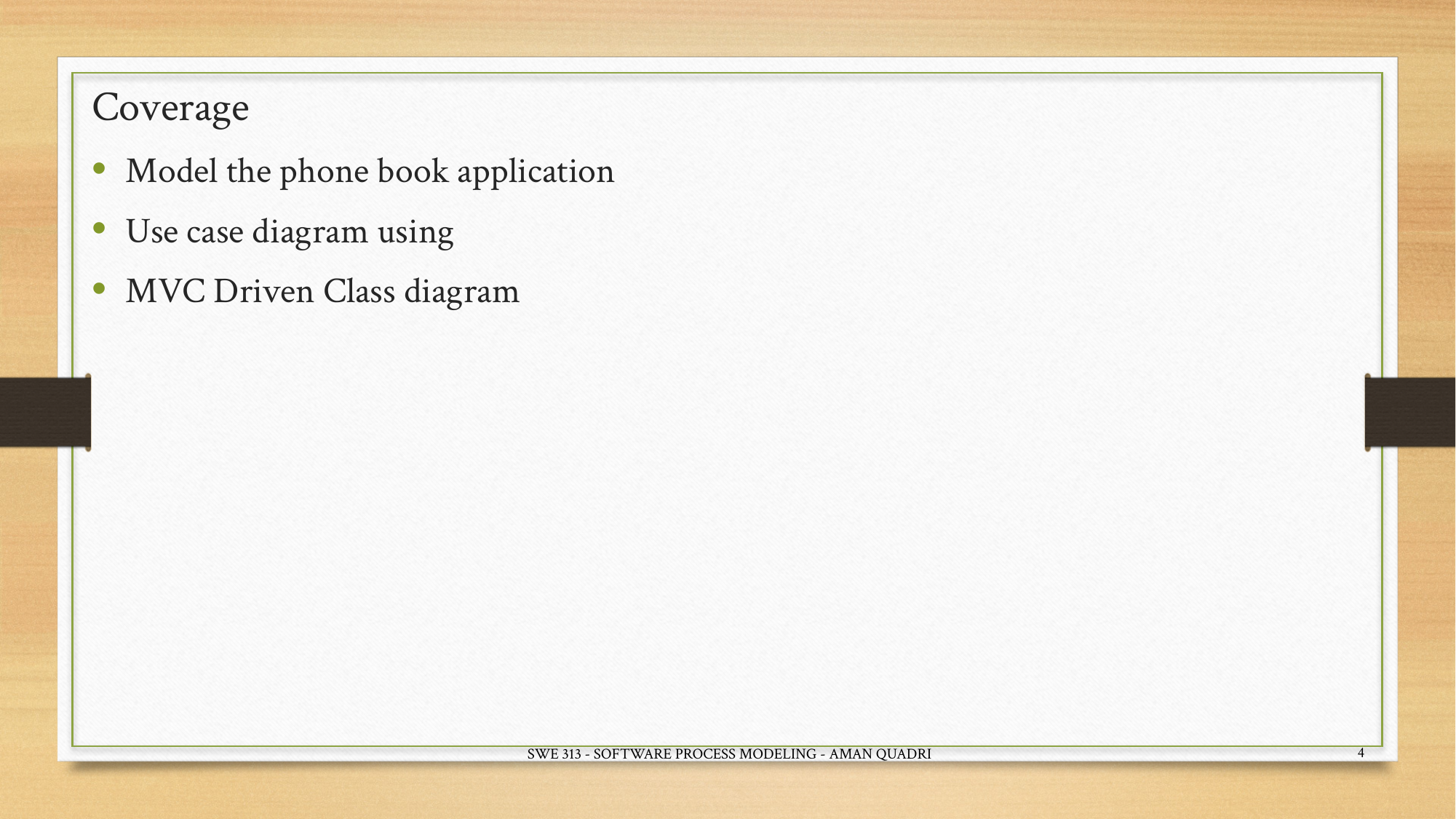

# Coverage
Model the phone book application
Use case diagram using
MVC Driven Class diagram

4
SWE 313 - SOFTWARE PROCESS MODELING - AMAN QUADRI